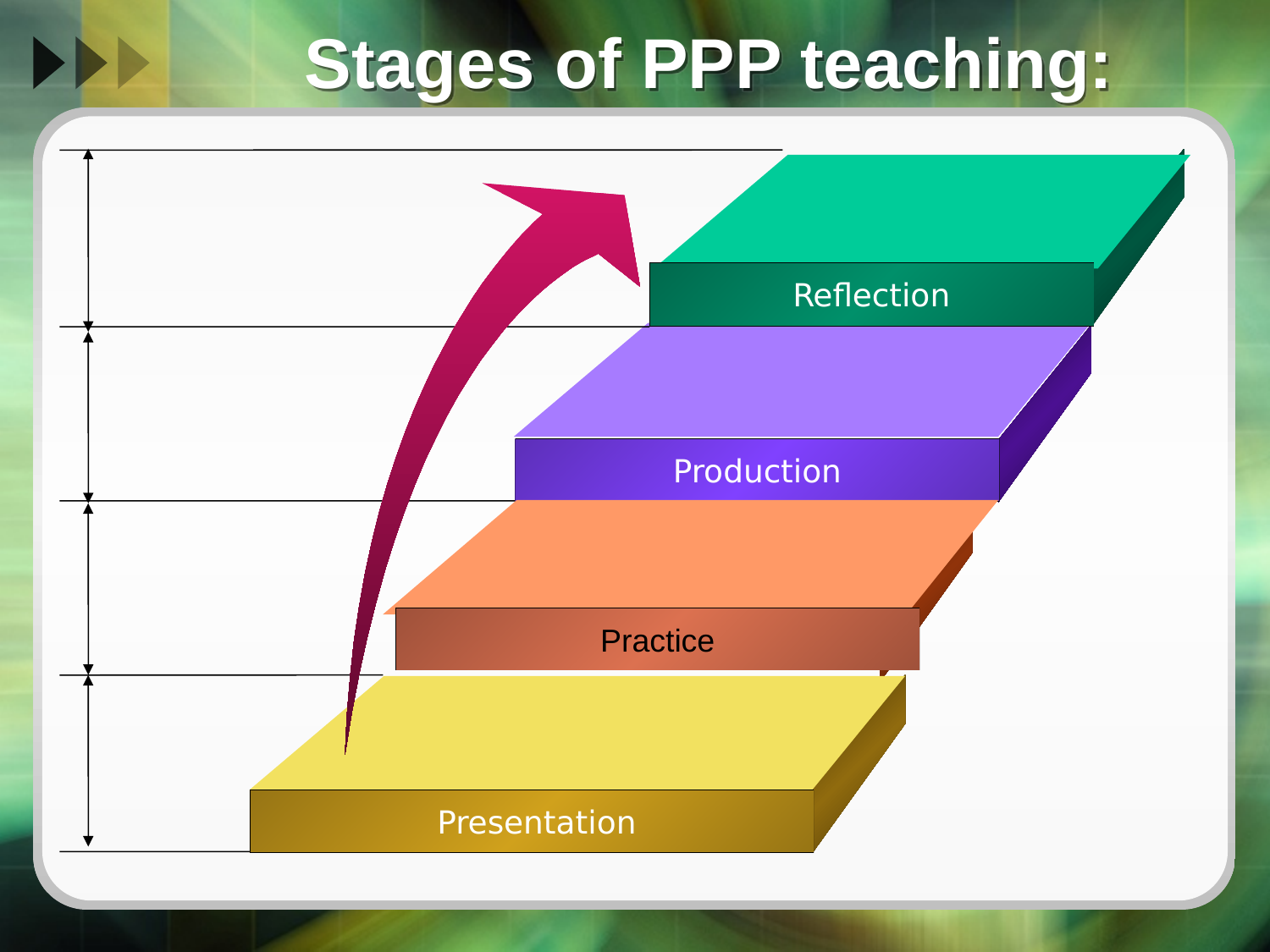

# Stages of PPP teaching:

Reflection

Production

Practice

 Presentation